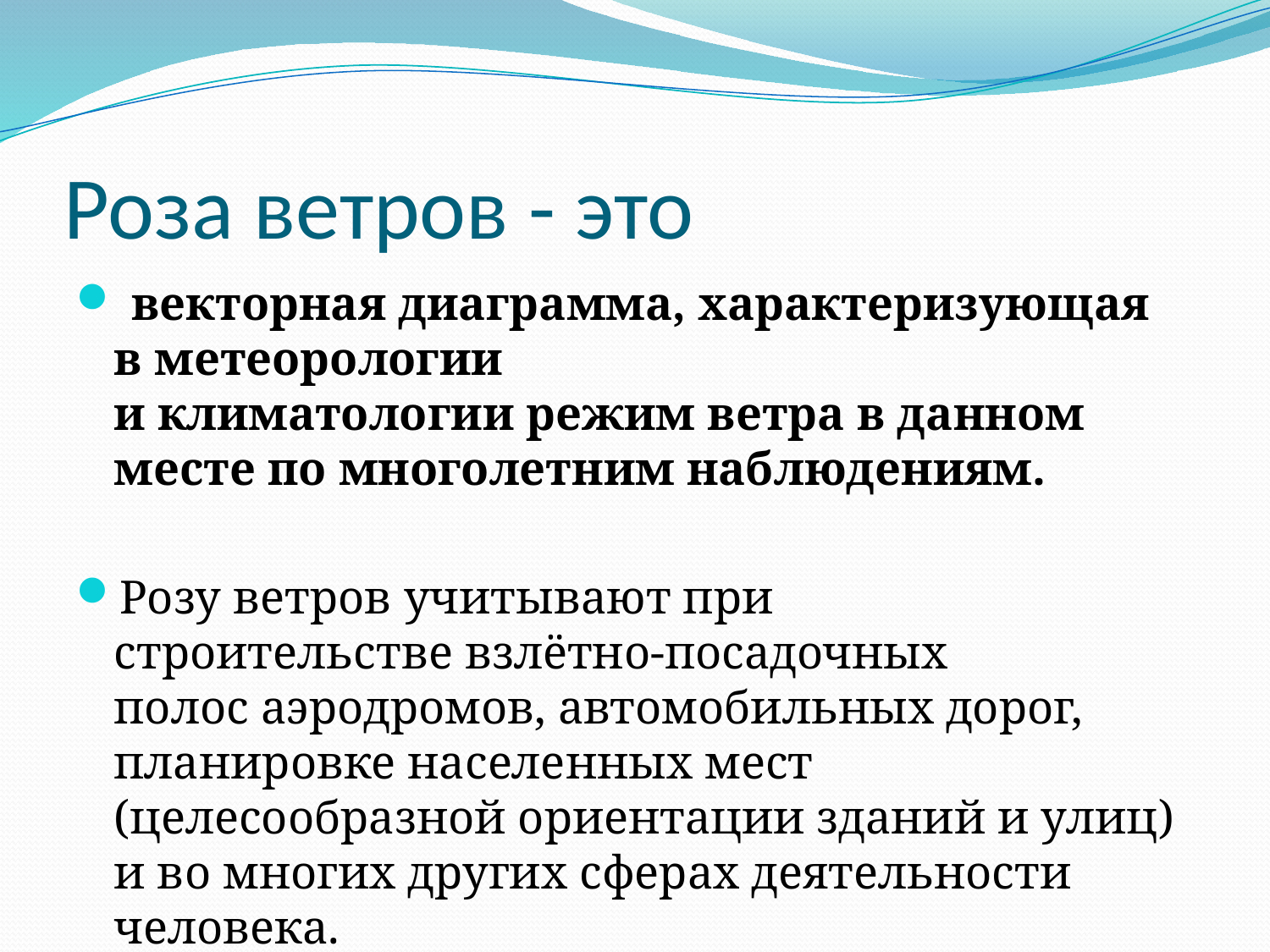

# Роза ветров - это
 векторная диаграмма, характеризующая в метеорологии и климатологии режим ветра в данном месте по многолетним наблюдениям.

Розу ветров учитывают при строительстве взлётно-посадочных полос аэродромов, автомобильных дорог, планировке населенных мест (целесообразной ориентации зданий и улиц) и во многих других сферах деятельности человека.